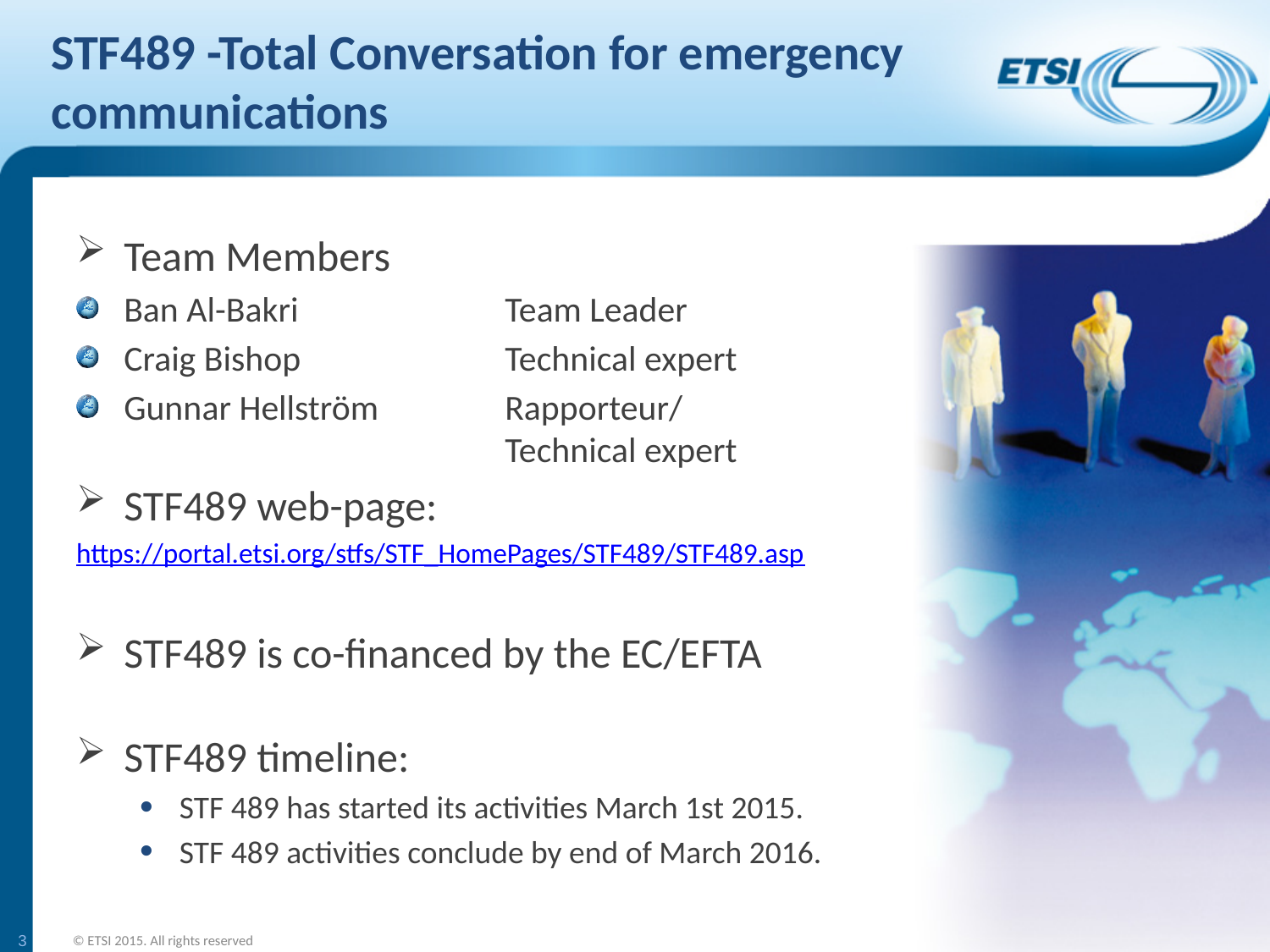

# STF489 -Total Conversation for emergency communications
Team Members
Ban Al-Bakri 		Team Leader
Craig Bishop		Technical expert
Gunnar Hellström	Rapporteur/
			Technical expert
STF489 web-page:
https://portal.etsi.org/stfs/STF_HomePages/STF489/STF489.asp

STF489 is co-financed by the EC/EFTA

STF489 timeline:
STF 489 has started its activities March 1st 2015.
STF 489 activities conclude by end of March 2016.

3
© ETSI 2015. All rights reserved